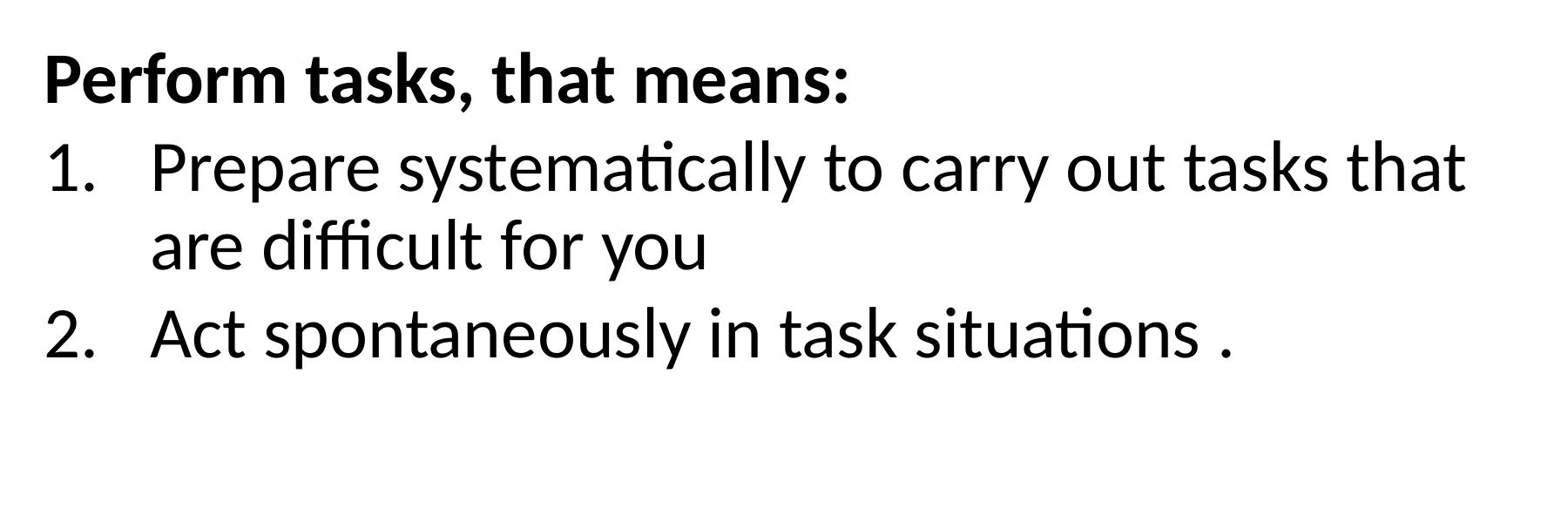

Perform tasks, that means:
Prepare systematically to carry out tasks that are difficult for you
Act spontaneously in task situations .